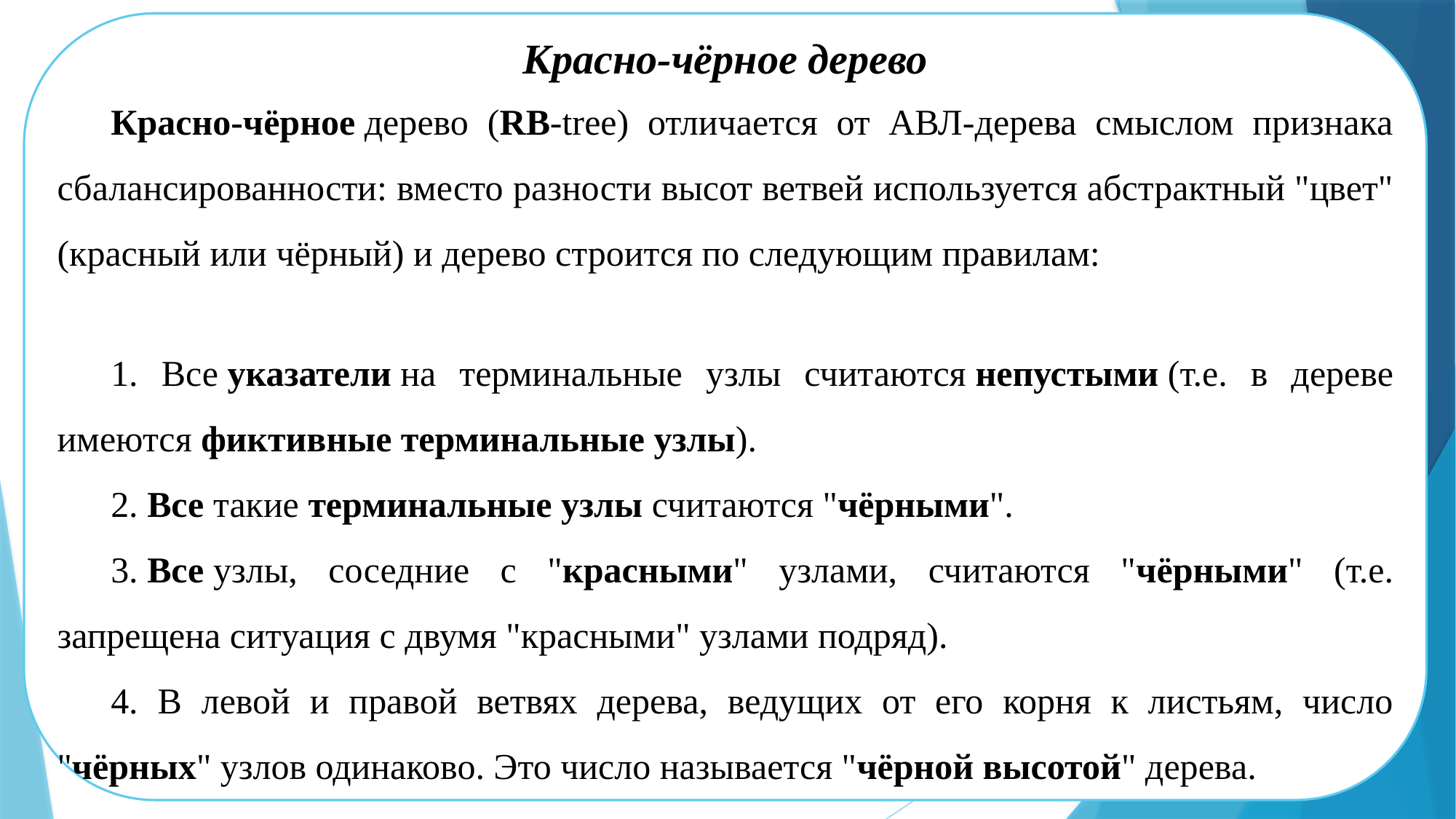

Красно-чёрное дерево
Красно-чёрное дерево (RB-tree) отличается от АВЛ-дерева смыслом признака сбалансированности: вместо разности высот ветвей используется абстрактный "цвет" (красный или чёрный) и дерево строится по следующим правилам:

1. Все указатели на терминальные узлы считаются непустыми (т.е. в дереве имеются фиктивные терминальные узлы).
2. Все такие терминальные узлы считаются "чёрными".
3. Все узлы, соседние с "красными" узлами, считаются "чёрными" (т.е. запрещена ситуация с двумя "красными" узлами подряд).
4. В левой и правой ветвях дерева, ведущих от его корня к листьям, число "чёрных" узлов одинаково. Это число называется "чёрной высотой" дерева.